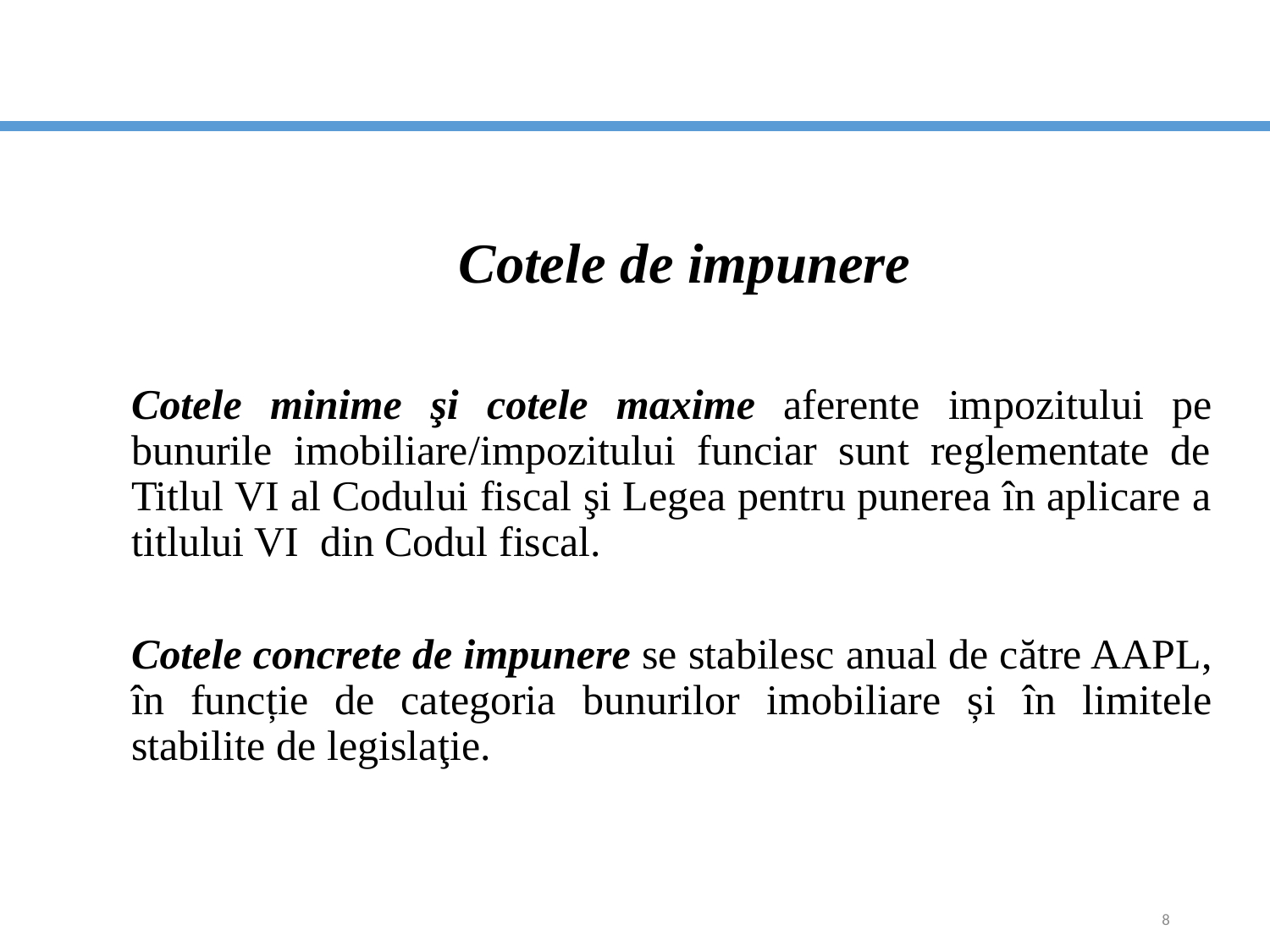

Cotele de impunere

Cotele minime şi cotele maxime aferente impozitului pe bunurile imobiliare/impozitului funciar sunt reglementate de Titlul VI al Codului fiscal şi Legea pentru punerea în aplicare a titlului VI  din Codul fiscal.

Cotele concrete de impunere se stabilesc anual de către AAPL, în funcție de categoria bunurilor imobiliare și în limitele stabilite de legislaţie.

8